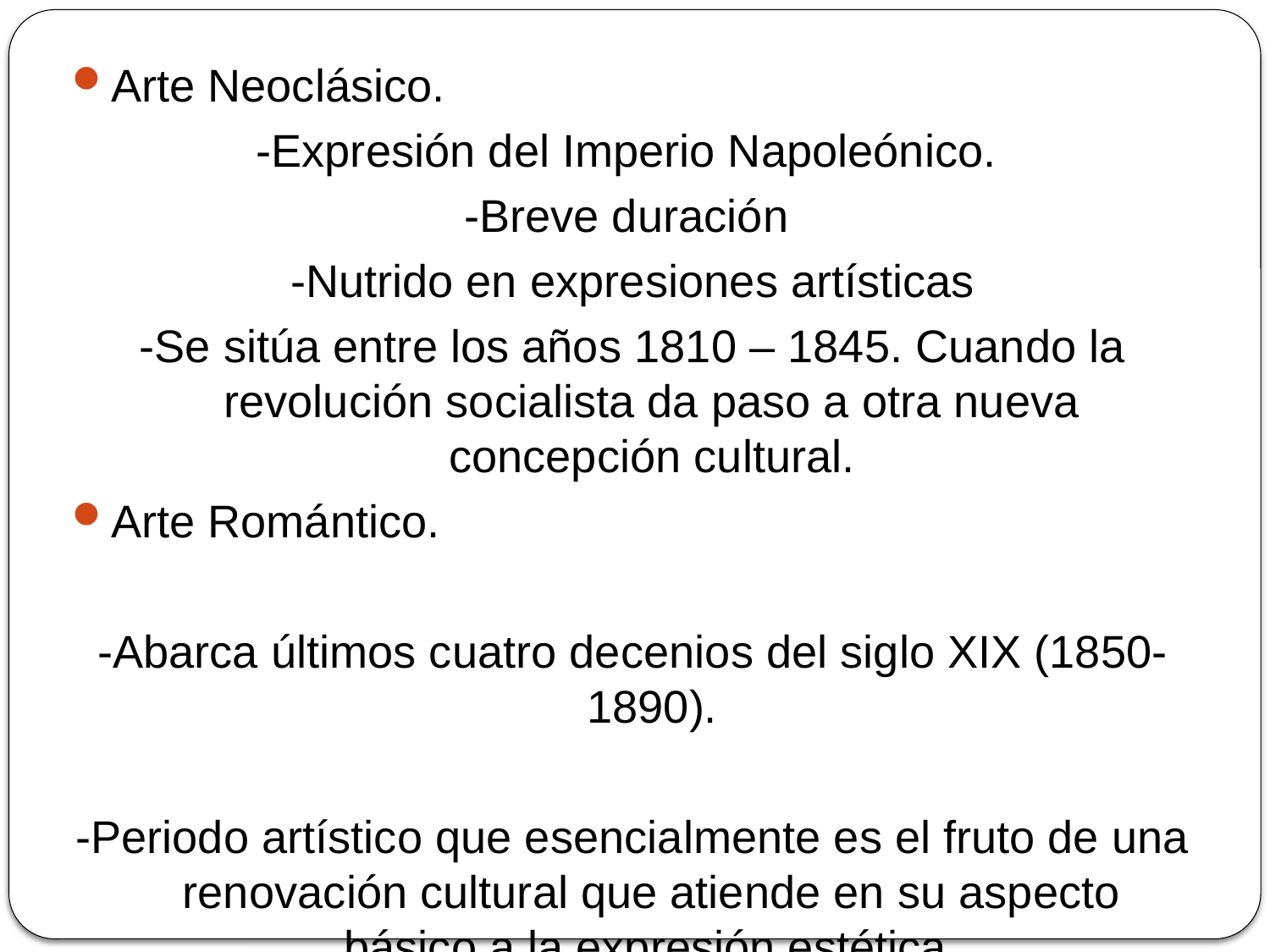

Arte Neoclásico.
-Expresión del Imperio Napoleónico.
-Breve duración
-Nutrido en expresiones artísticas
-Se sitúa entre los años 1810 – 1845. Cuando la revolución socialista da paso a otra nueva concepción cultural.
Arte Romántico.

-Abarca últimos cuatro decenios del siglo XIX (1850-1890).

-Periodo artístico que esencialmente es el fruto de una renovación cultural que atiende en su aspecto básico a la expresión estética.